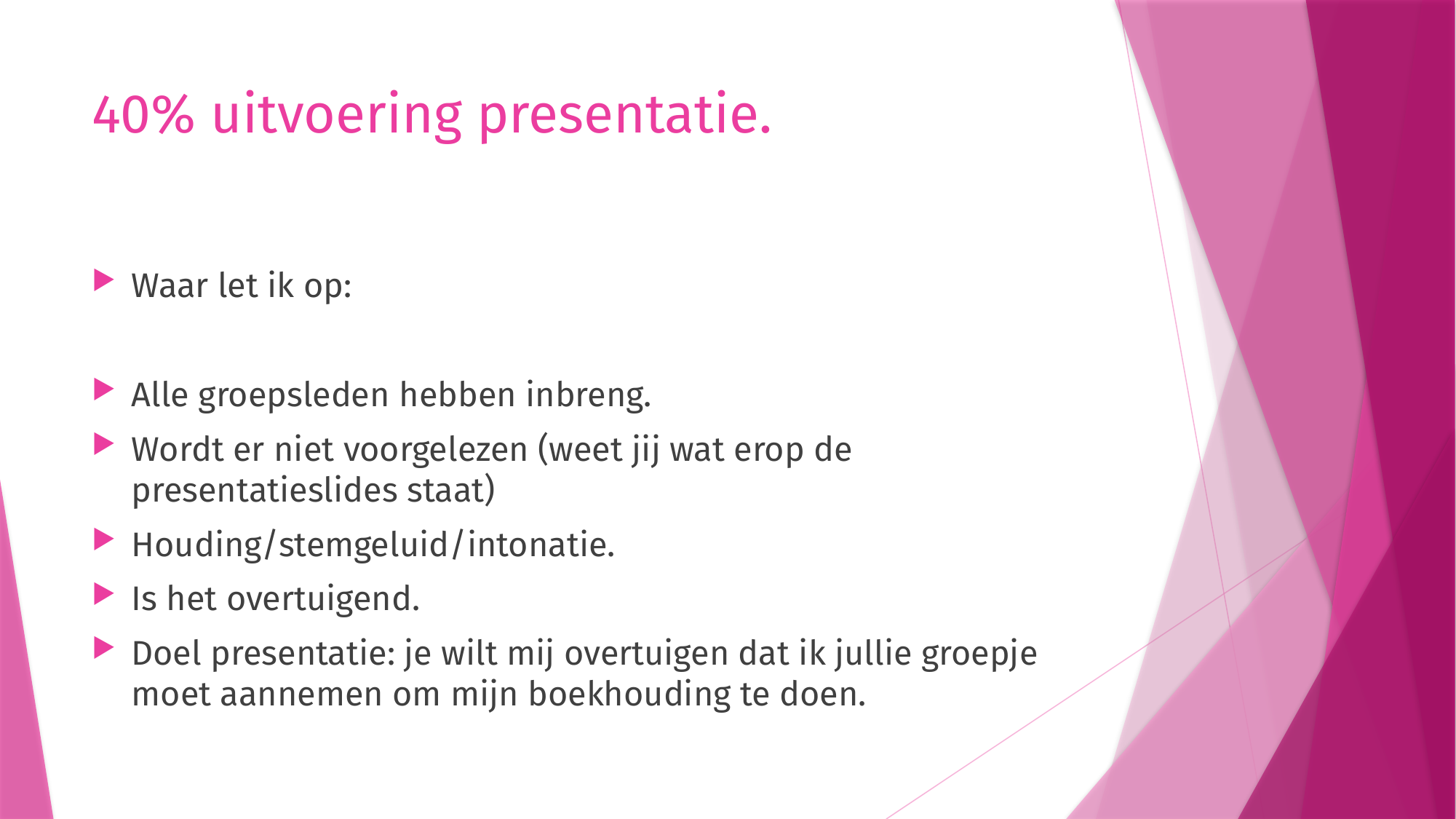

# 40% uitvoering presentatie.
Waar let ik op:

Alle groepsleden hebben inbreng.
Wordt er niet voorgelezen (weet jij wat erop de presentatieslides staat)
Houding/stemgeluid/intonatie.
Is het overtuigend.
Doel presentatie: je wilt mij overtuigen dat ik jullie groepje moet aannemen om mijn boekhouding te doen.